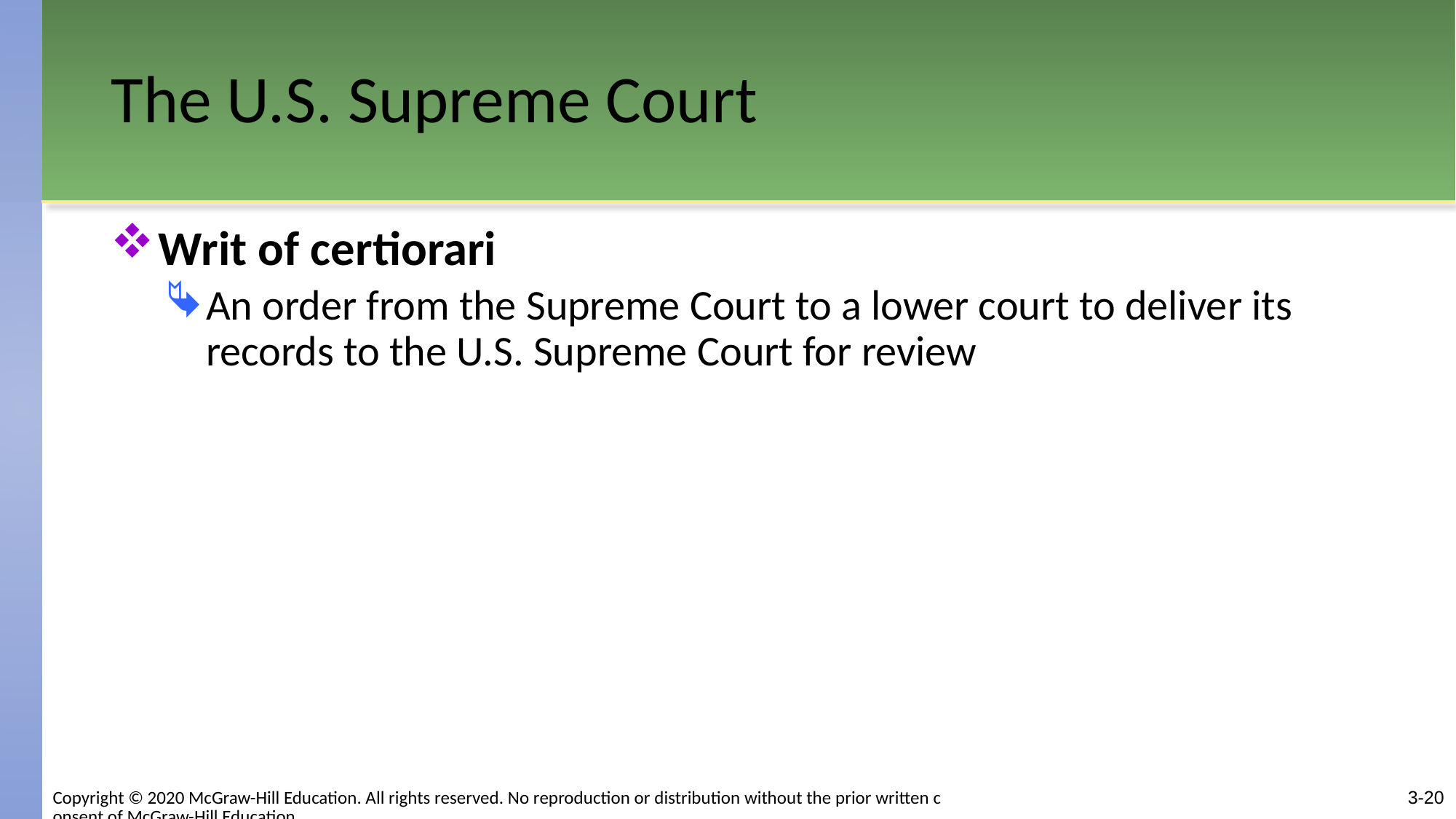

# The U.S. Supreme Court
Writ of certiorari
An order from the Supreme Court to a lower court to deliver its records to the U.S. Supreme Court for review

3-20
Copyright © 2020 McGraw-Hill Education. All rights reserved. No reproduction or distribution without the prior written consent of McGraw-Hill Education.